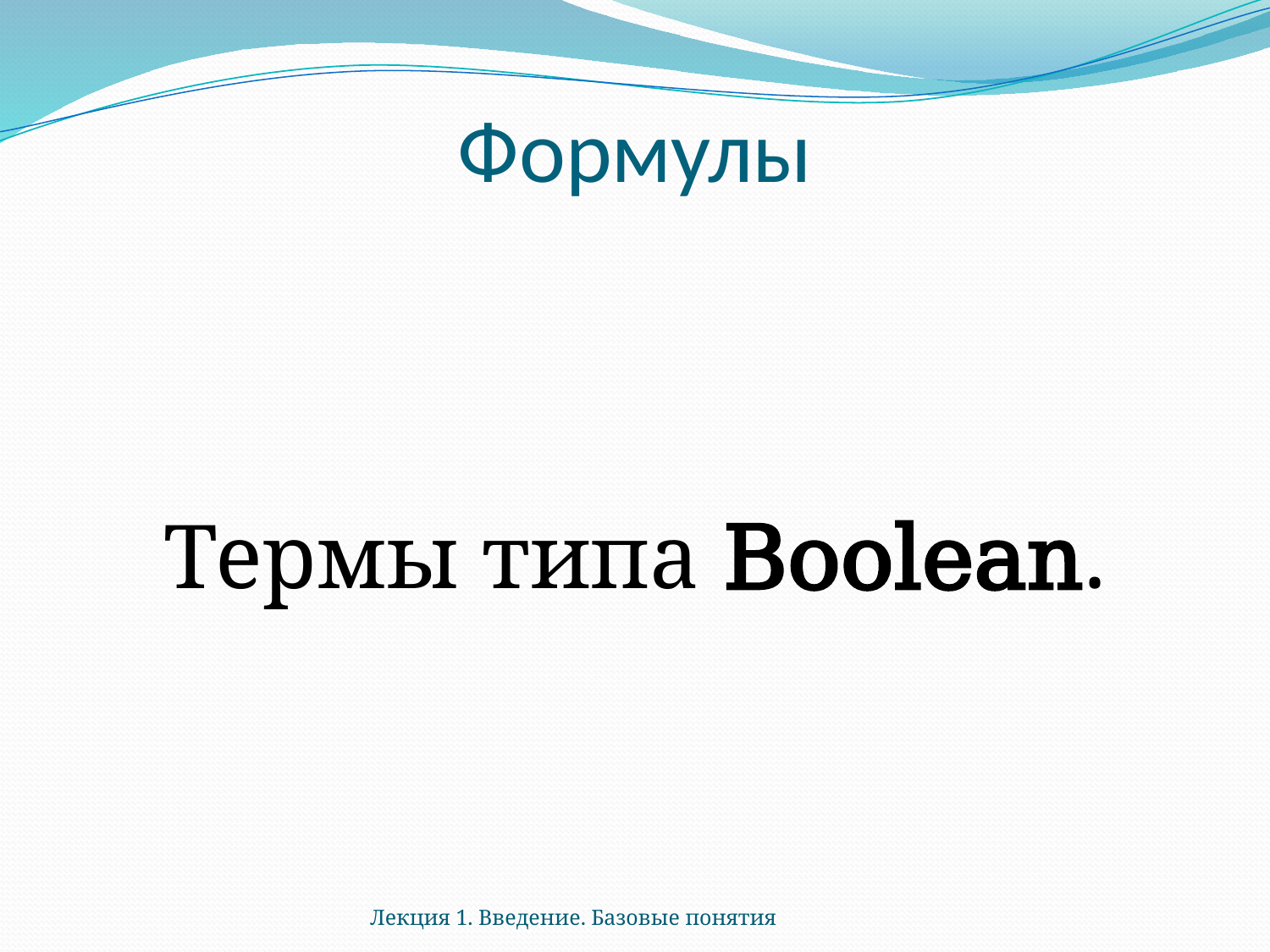

# Формулы
Термы типа Boolean.
Лекция 1. Введение. Базовые понятия